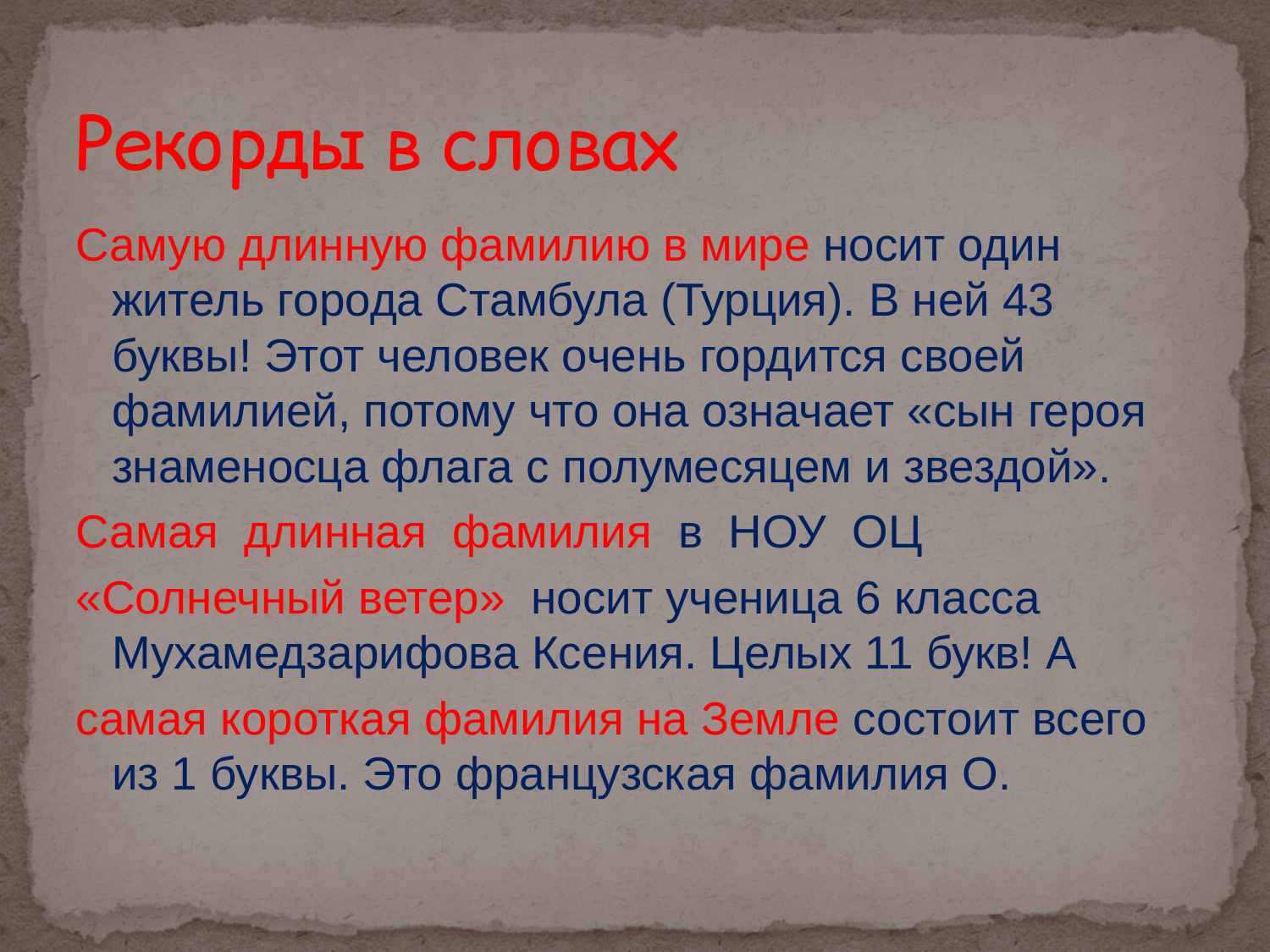

# Рекорды в словах
Самую длинную фамилию в мире носит один житель города Стамбула (Турция). В ней 43 буквы! Этот человек очень гордится своей фамилией, потому что она означает «сын героя знаменосца флага с полумесяцем и звездой».
Самая  длинная  фамилия  в  НОУ  ОЦ
«Солнечный ветер»  носит ученица 6 класса Мухамедзарифова Ксения. Целых 11 букв! А
самая короткая фамилия на Земле состоит всего из 1 буквы. Это французская фамилия О.